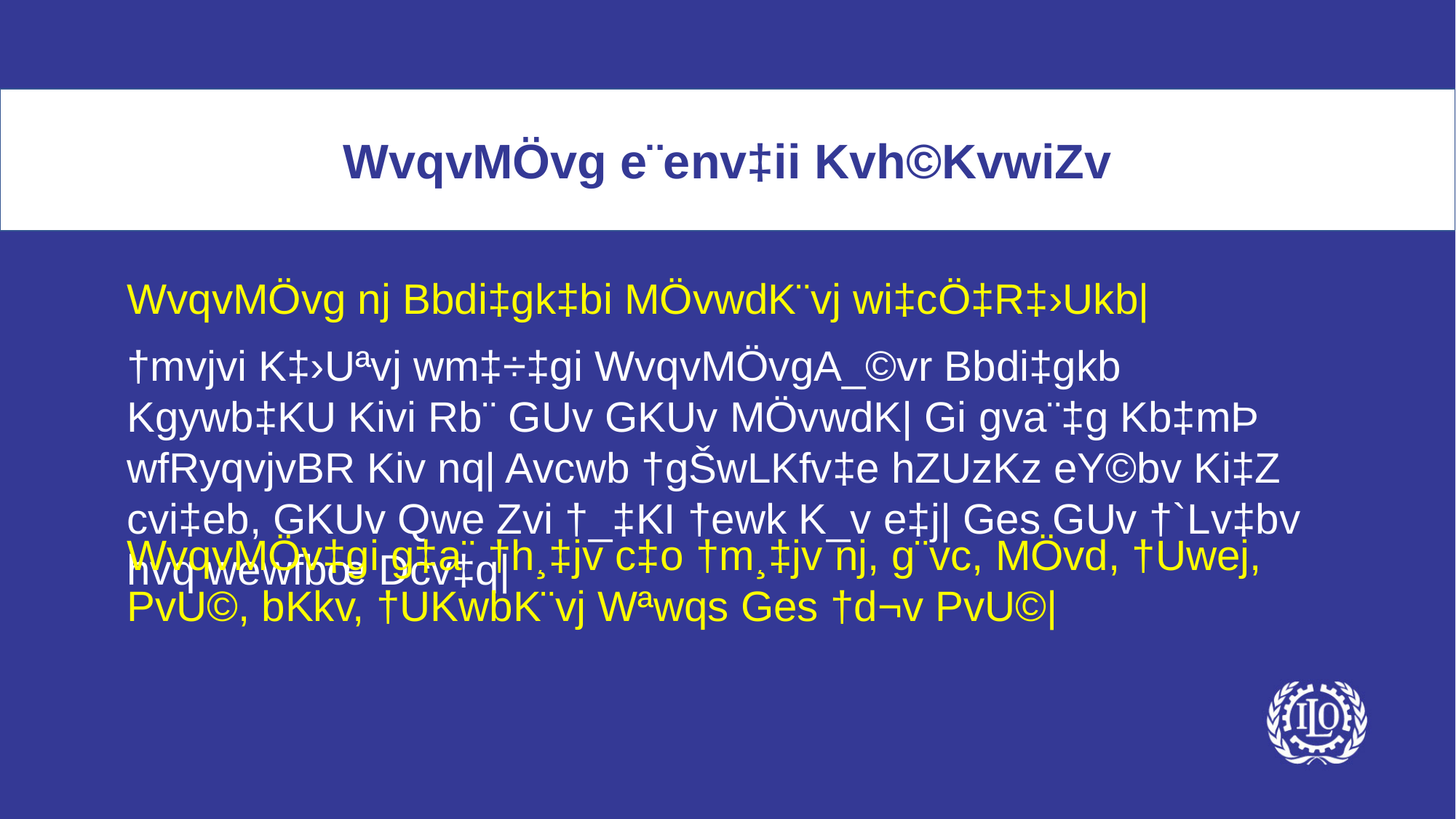

WvqvMÖvg e¨env‡ii Kvh©KvwiZv
WvqvMÖvg nj Bbdi‡gk‡bi MÖvwdK¨vj wi‡cÖ‡R‡›Ukb|
†mvjvi K‡›Uªvj wm‡÷‡gi WvqvMÖvgA_©vr Bbdi‡gkb Kgywb‡KU Kivi Rb¨ GUv GKUv MÖvwdK| Gi gva¨‡g Kb‡mÞ wfRyqvjvBR Kiv nq| Avcwb †gŠwLKfv‡e hZUzKz eY©bv Ki‡Z cvi‡eb, GKUv Qwe Zvi †_‡KI †ewk K_v e‡j| Ges GUv †`Lv‡bv hvq wewfbœ Dcv‡q|
WvqvMÖv‡gi g‡a¨ †h¸‡jv c‡o †m¸‡jv nj, g¨vc, MÖvd, †Uwej, PvU©, bKkv, †UKwbK¨vj Wªwqs Ges †d¬v PvU©|